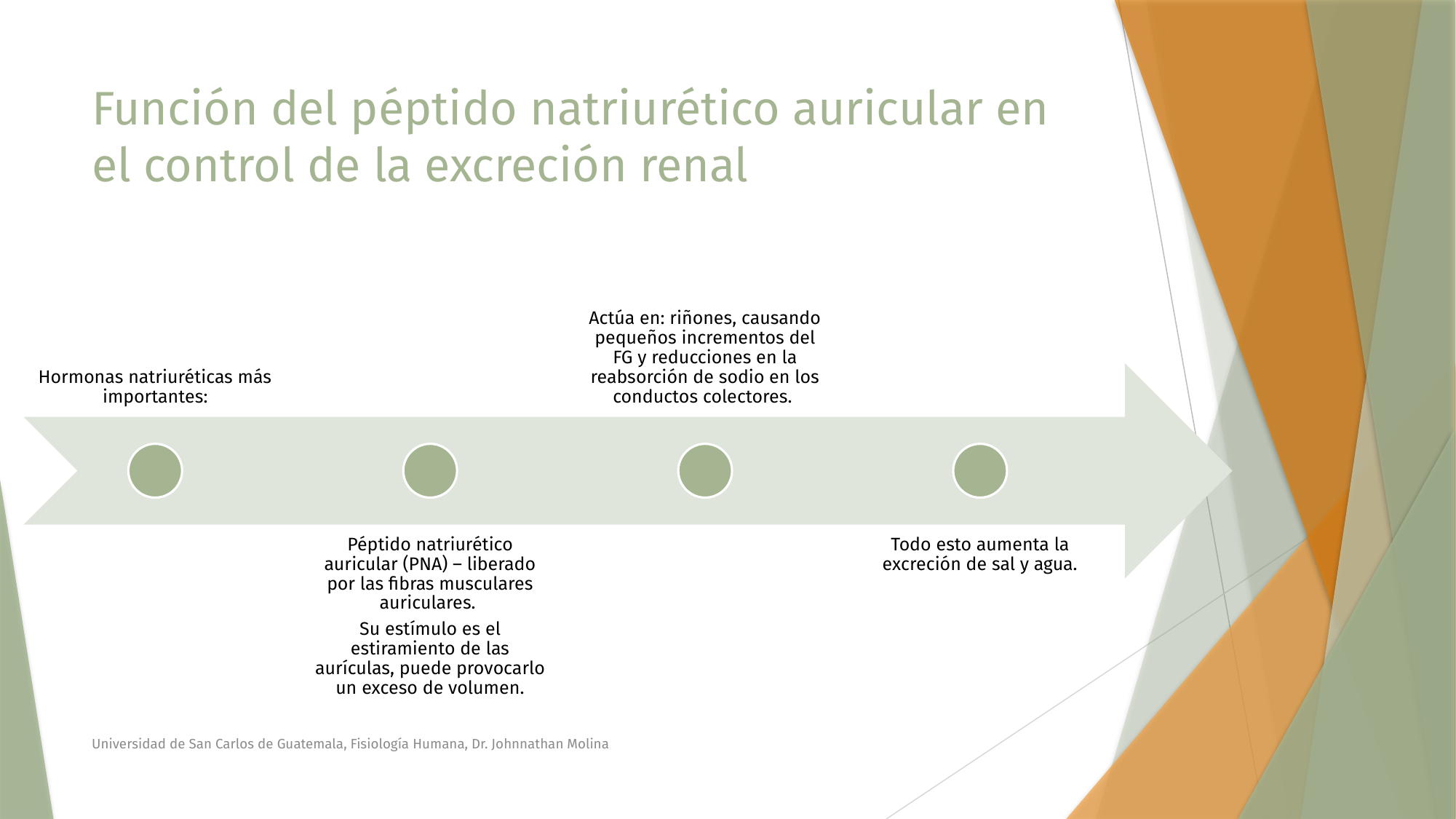

# Función del péptido natriurético auricular en el control de la excreción renal
Hormonas natriuréticas más importantes:
Péptido natriurético auricular (PNA) – liberado por las fibras musculares auriculares.
Su estímulo es el estiramiento de las aurículas, puede provocarlo un exceso de volumen.
Actúa en: riñones, causando pequeños incrementos del FG y reducciones en la reabsorción de sodio en los conductos colectores.
Todo esto aumenta la excreción de sal y agua.
Universidad de San Carlos de Guatemala, Fisiología Humana, Dr. Johnnathan Molina